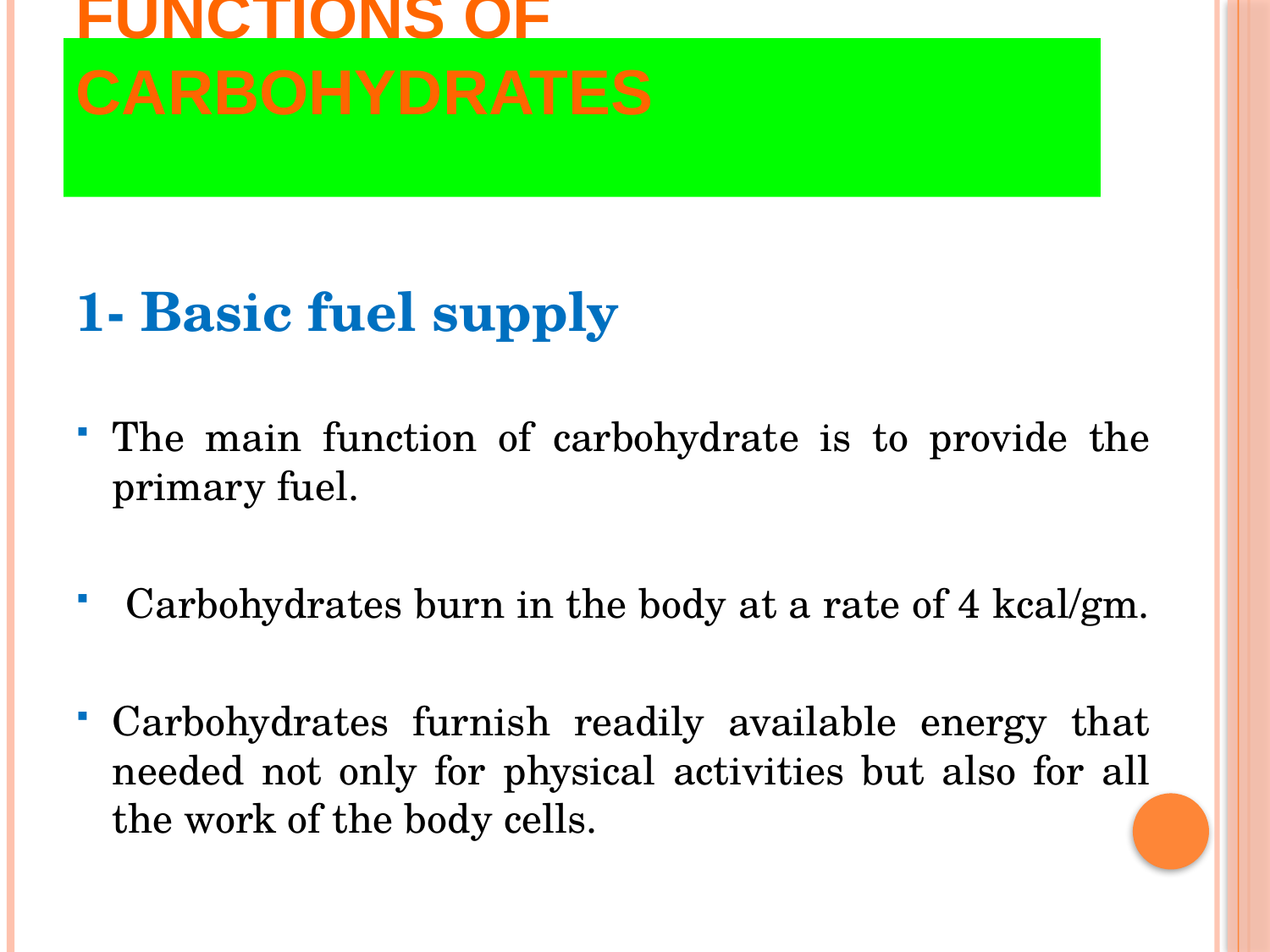

# Functions of carbohydrates
1- Basic fuel supply

The main function of carbohydrate is to provide the primary fuel.

 Carbohydrates burn in the body at a rate of 4 kcal/gm.

Carbohydrates furnish readily available energy that needed not only for physical activities but also for all the work of the body cells.